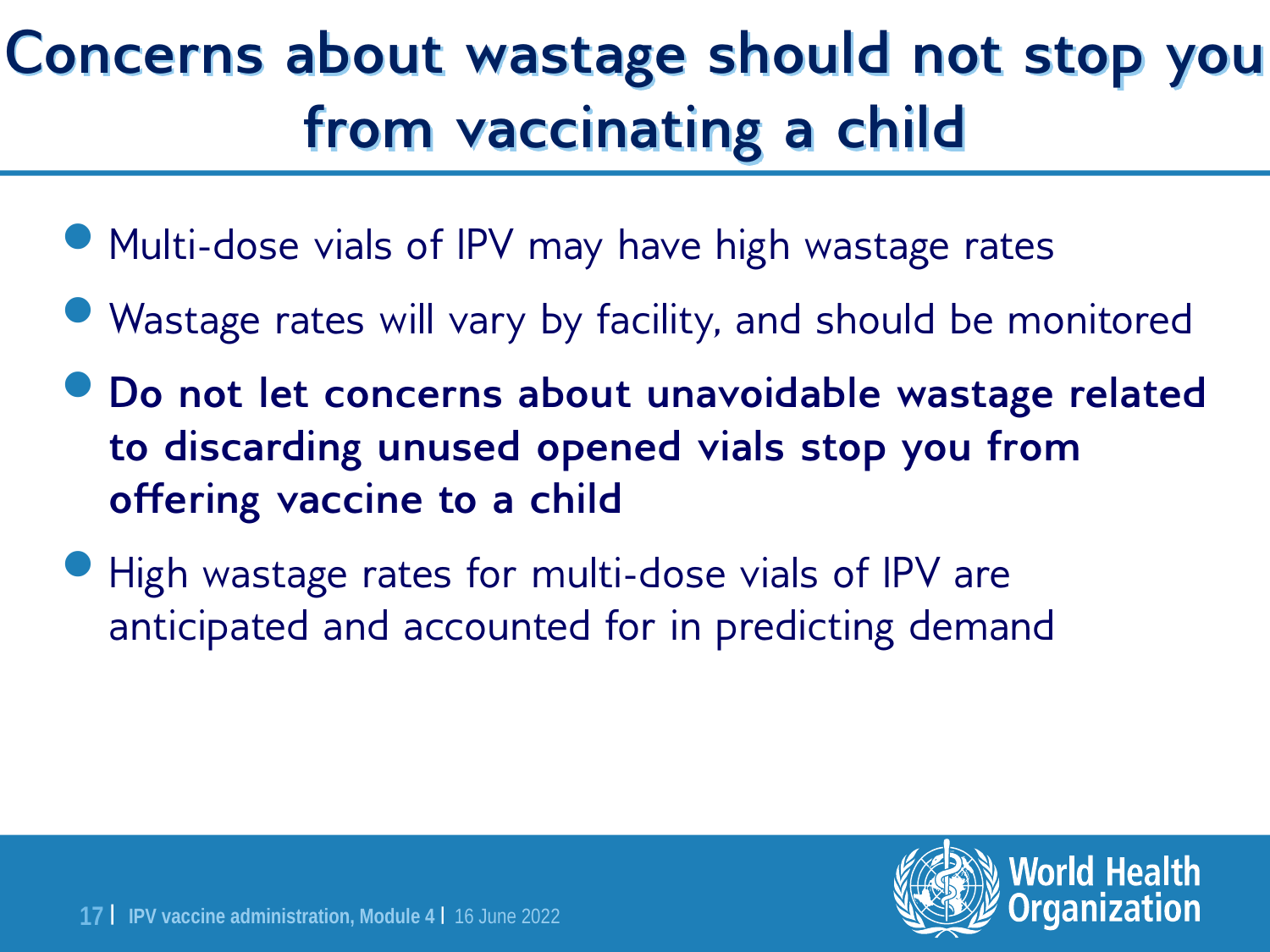

Concerns about wastage should not stop you from vaccinating a child
Multi-dose vials of IPV may have high wastage rates
Wastage rates will vary by facility, and should be monitored
Do not let concerns about unavoidable wastage related to discarding unused opened vials stop you from offering vaccine to a child
High wastage rates for multi-dose vials of IPV are anticipated and accounted for in predicting demand